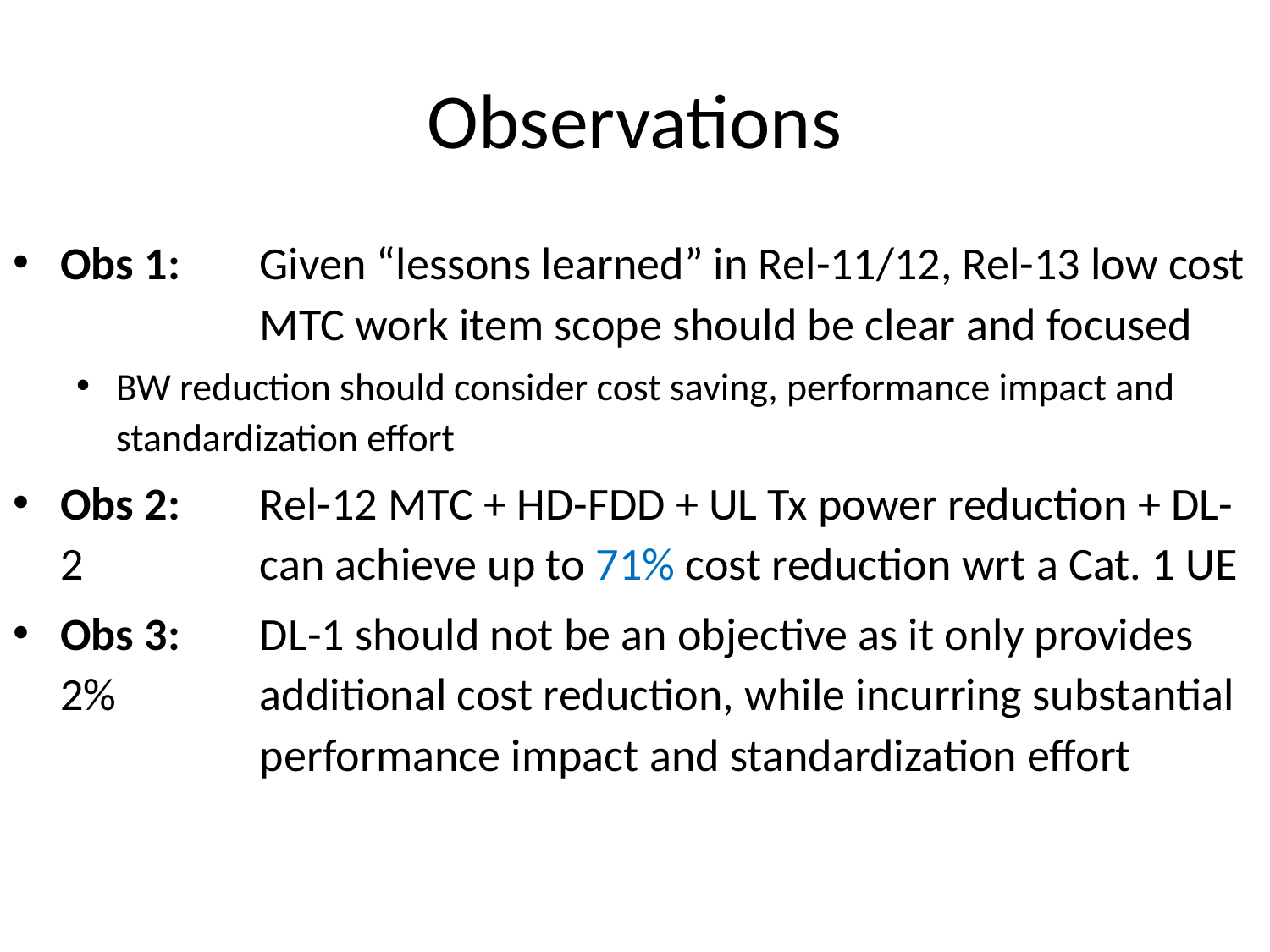

# Observations
Obs 1:	Given “lessons learned” in Rel-11/12, Rel-13 low cost 	MTC work item scope should be clear and focused
BW reduction should consider cost saving, performance impact and standardization effort
Obs 2:	Rel-12 MTC + HD-FDD + UL Tx power reduction + DL-2 	can achieve up to 71% cost reduction wrt a Cat. 1 UE
Obs 3:	DL-1 should not be an objective as it only provides 2% 	additional cost reduction, while incurring substantial 	performance impact and standardization effort